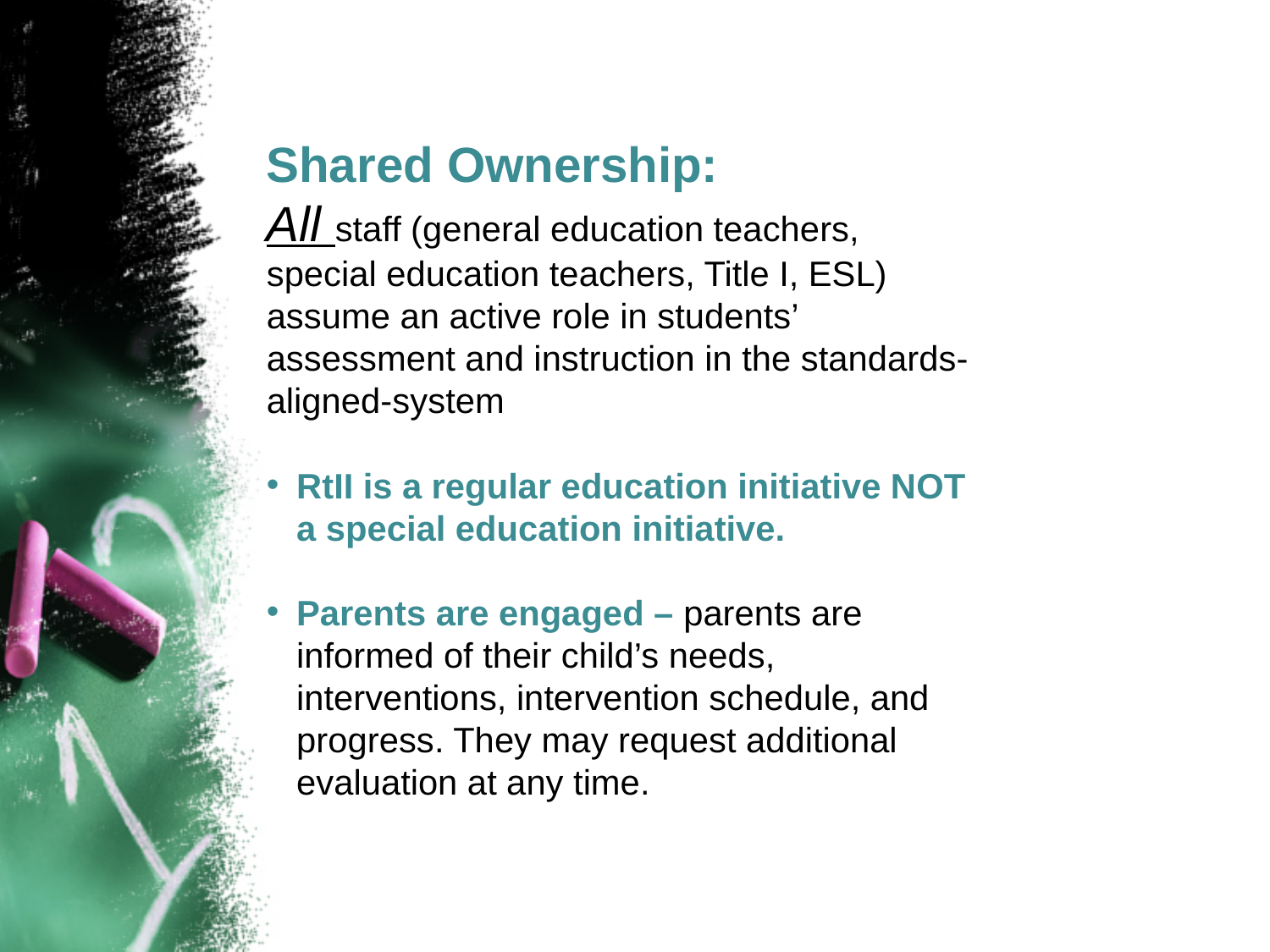

Shared Ownership:
All staff (general education teachers, special education teachers, Title I, ESL) assume an active role in students’ assessment and instruction in the standards‐aligned-system

RtII is a regular education initiative NOT a special education initiative.

Parents are engaged – parents are informed of their child’s needs, interventions, intervention schedule, and progress. They may request additional evaluation at any time.